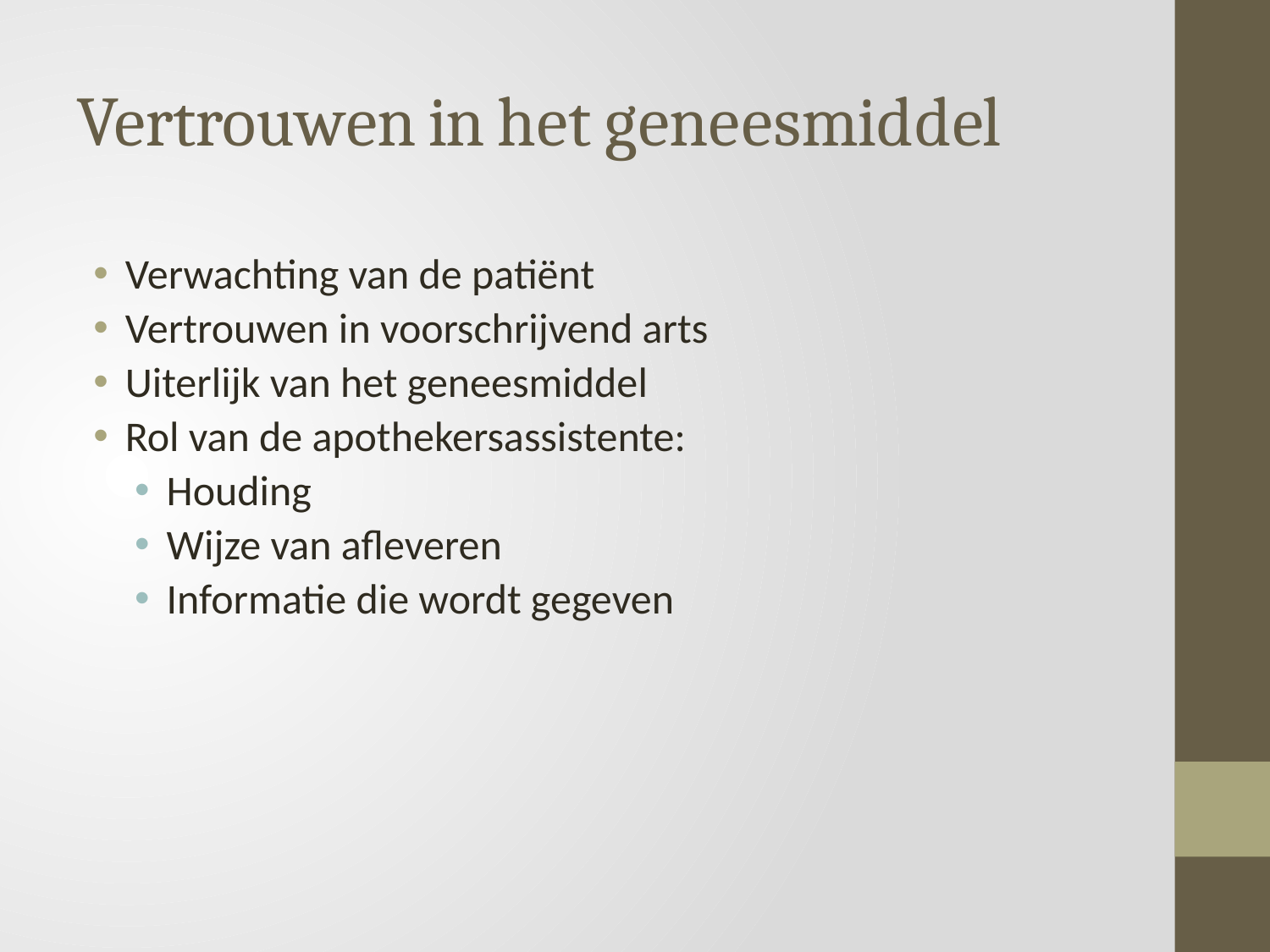

# Vertrouwen in het geneesmiddel
Verwachting van de patiënt
Vertrouwen in voorschrijvend arts
Uiterlijk van het geneesmiddel
Rol van de apothekersassistente:
Houding
Wijze van afleveren
Informatie die wordt gegeven